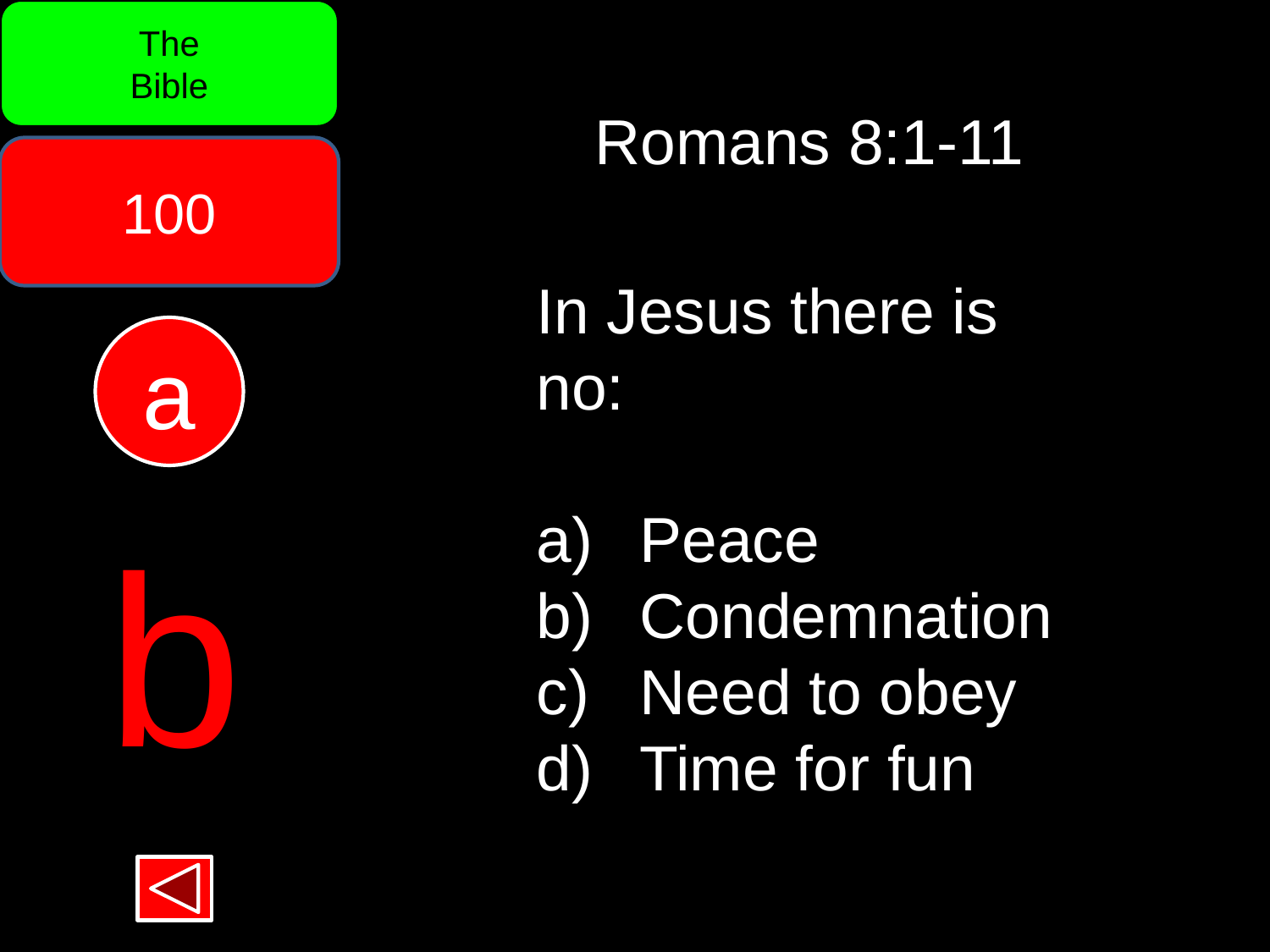

The
Bible
Romans 8:1-11
100
In Jesus there is
no:

Peace
Condemnation
Need to obey
Time for fun
a
b